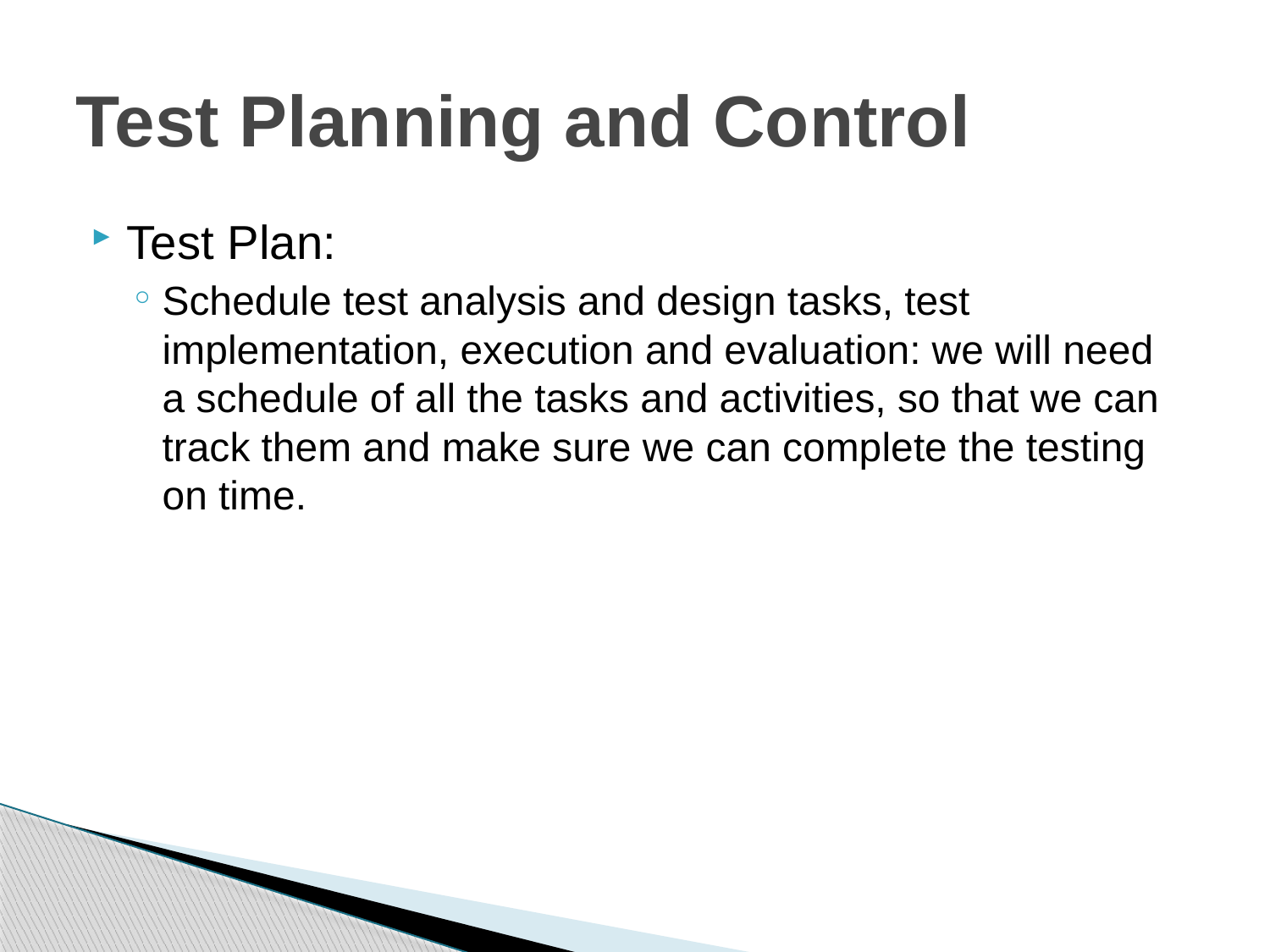

# Test Planning and Control
Test Plan:
Schedule test analysis and design tasks, test implementation, execution and evaluation: we will need a schedule of all the tasks and activities, so that we can track them and make sure we can complete the testing on time.